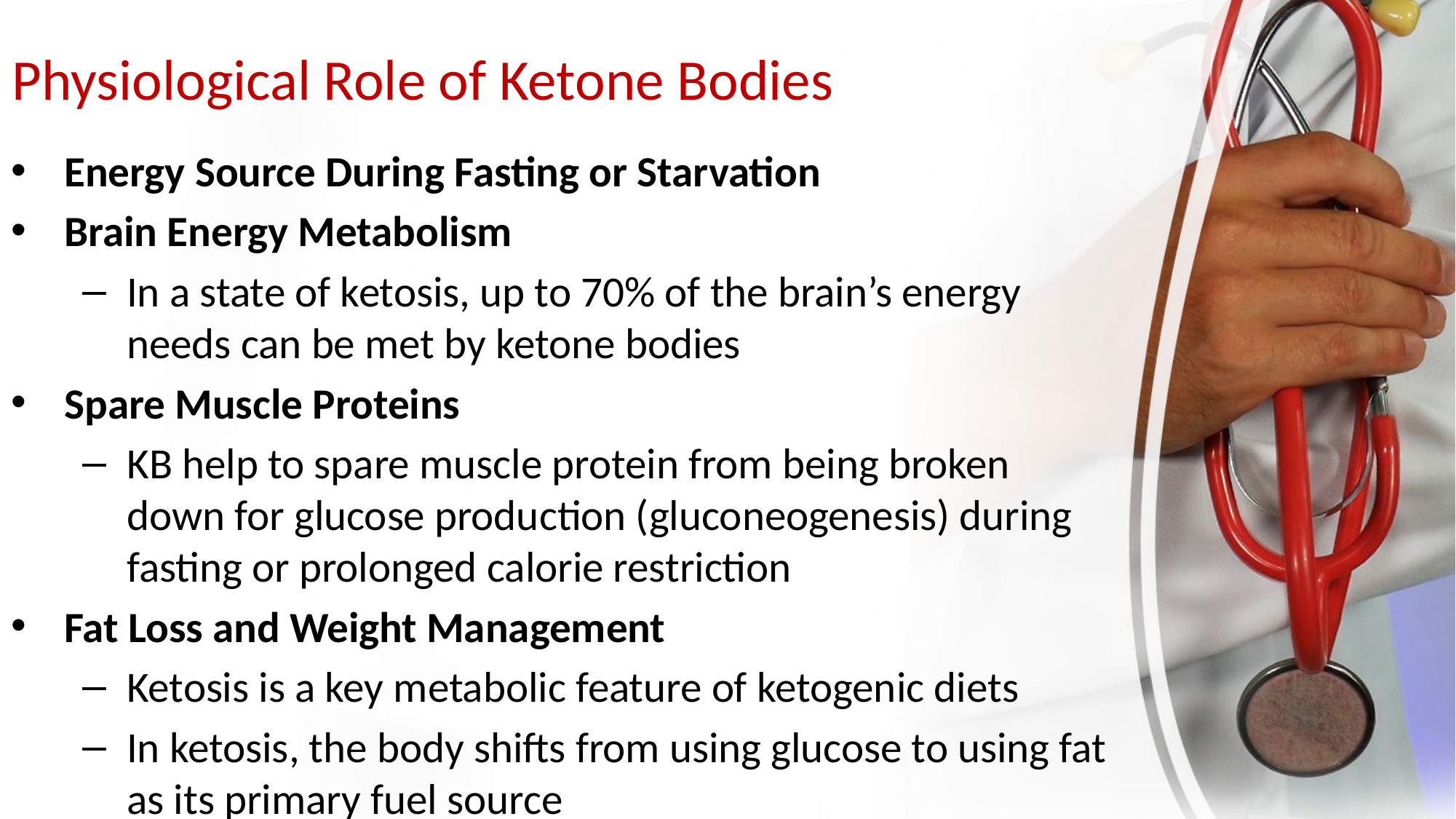

# Physiological Role of Ketone Bodies
Energy Source During Fasting or Starvation
Brain Energy Metabolism
In a state of ketosis, up to 70% of the brain’s energy needs can be met by ketone bodies
Spare Muscle Proteins
KB help to spare muscle protein from being broken down for glucose production (gluconeogenesis) during fasting or prolonged calorie restriction
Fat Loss and Weight Management
Ketosis is a key metabolic feature of ketogenic diets
In ketosis, the body shifts from using glucose to using fat as its primary fuel source